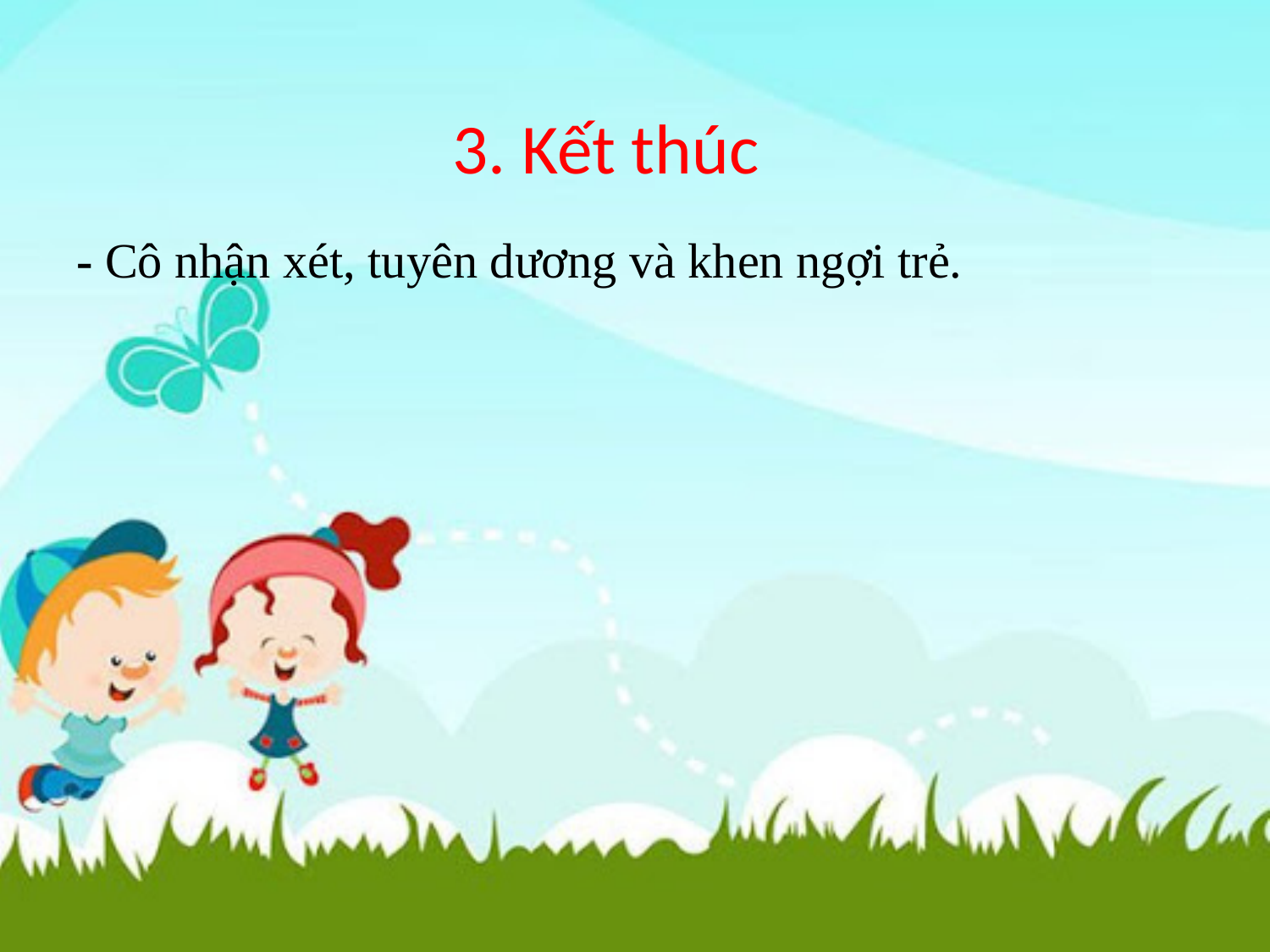

# 3. Kết thúc
- Cô nhận xét, tuyên dương và khen ngợi trẻ.